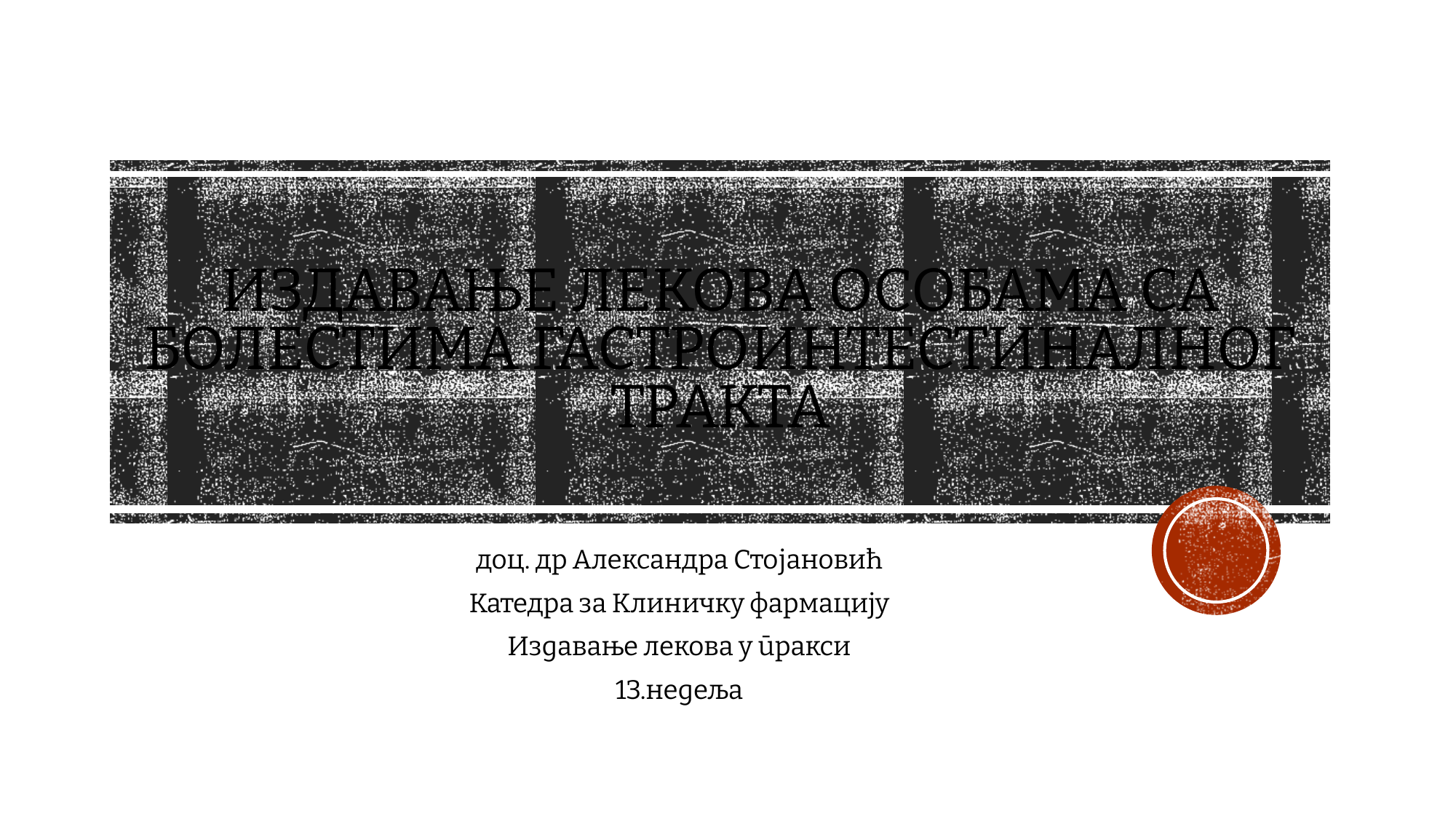

# Издавање лекова особама са болестима гастроинтестиналног тракта

доц. др Александра Стојановић
Катедра за Клиничку фармацију
Издавање лекова у пракси
13.недеља